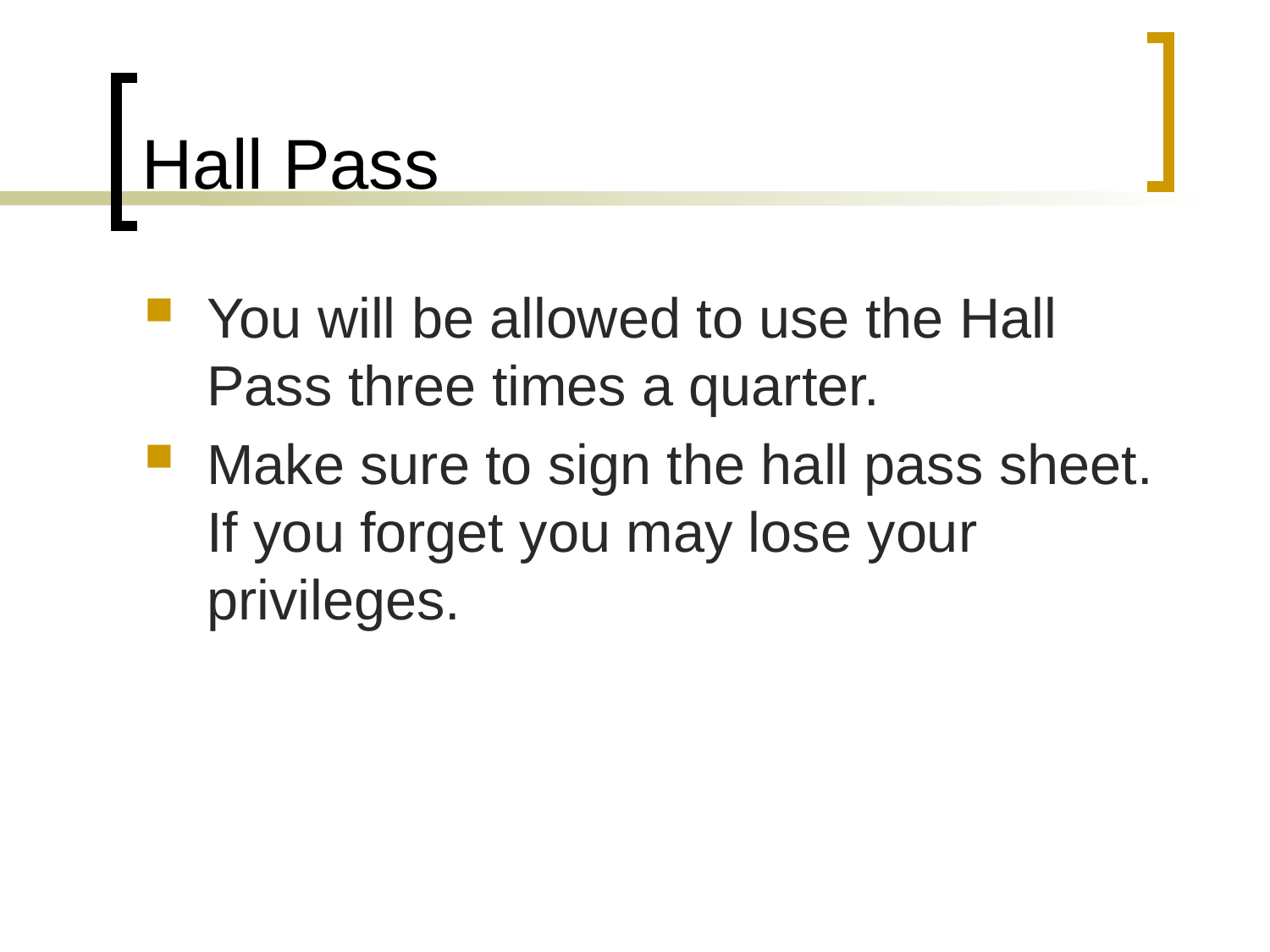

# Hall Pass
You will be allowed to use the Hall Pass three times a quarter.
Make sure to sign the hall pass sheet. If you forget you may lose your privileges.